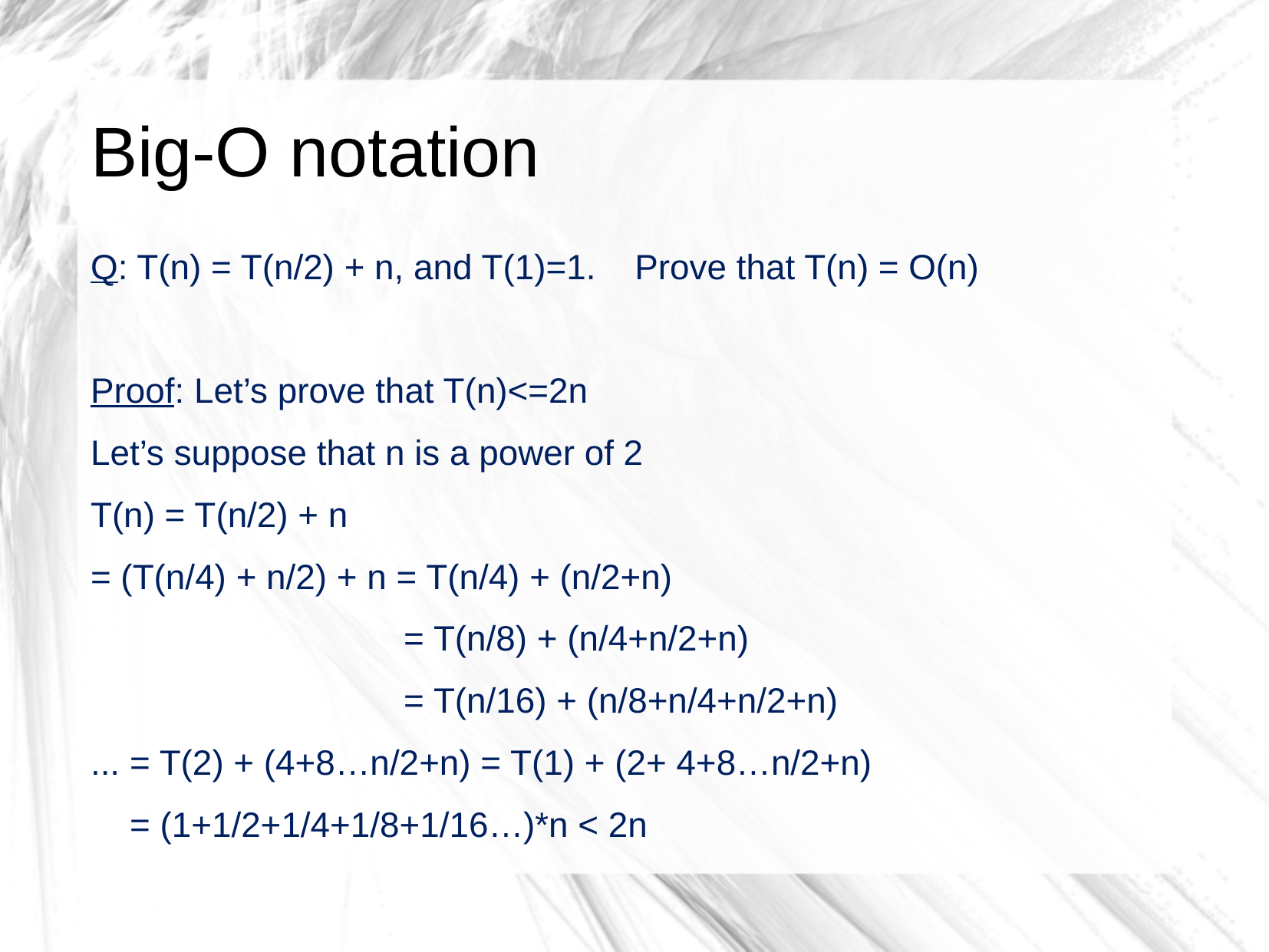

# Big-O notation
Q: T(n) = T(n/2) + n, and T(1)=1.    Prove that T(n) = O(n)

Proof: Let’s prove that T(n)<=2n
Let’s suppose that n is a power of 2
T(n) = T(n/2) + n
= (T(n/4) + n/2) + n = T(n/4) + (n/2+n)
                                = T(n/8) + (n/4+n/2+n)
                                = T(n/16) + (n/8+n/4+n/2+n)
... = T(2) + (4+8…n/2+n) = T(1) + (2+ 4+8…n/2+n)
    = (1+1/2+1/4+1/8+1/16…)*n < 2n